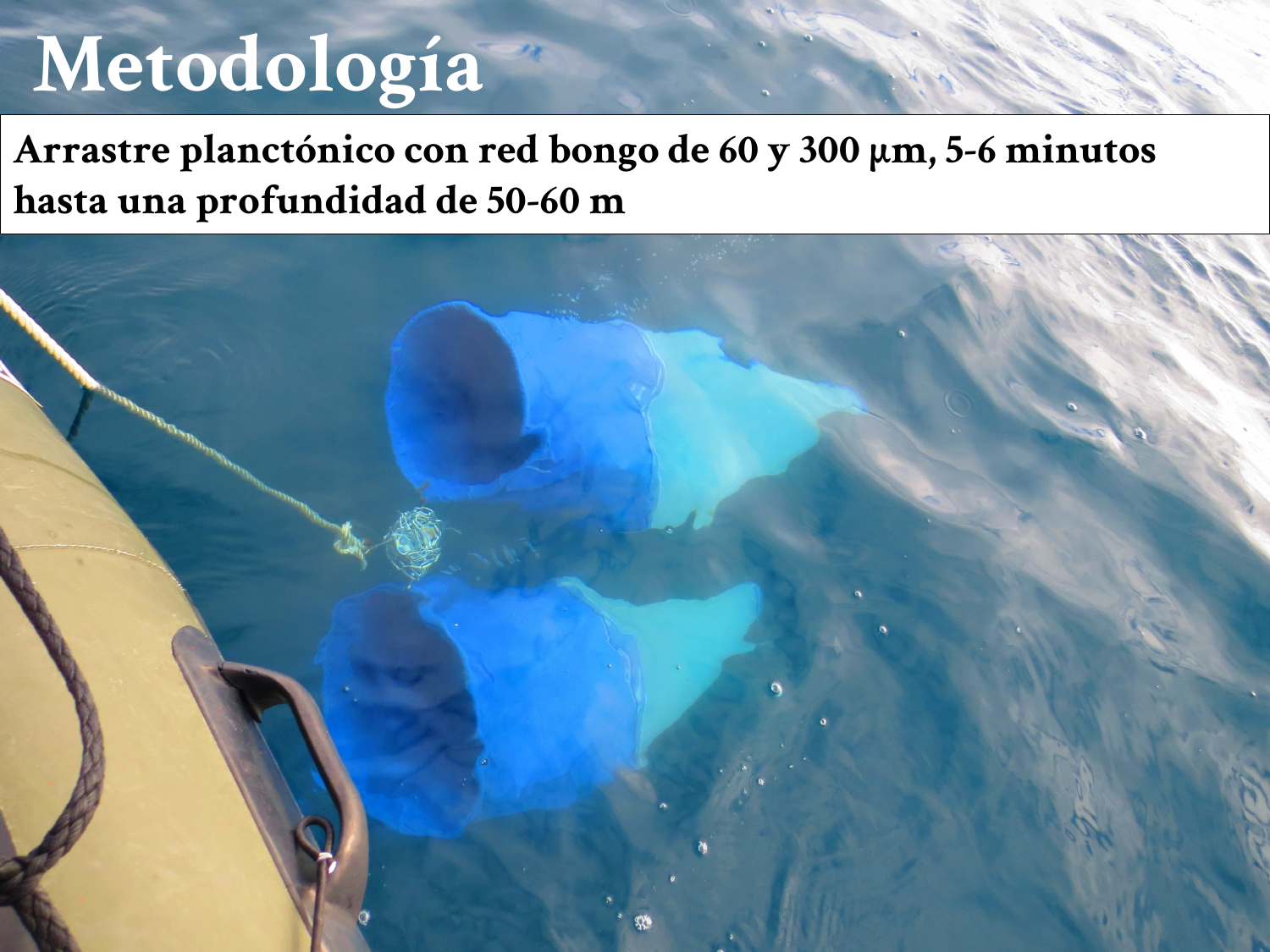

Metodología
Arrastre planctónico con red bongo de 60 y 300 µm, 5-6 minutos hasta una profundidad de 50-60 m